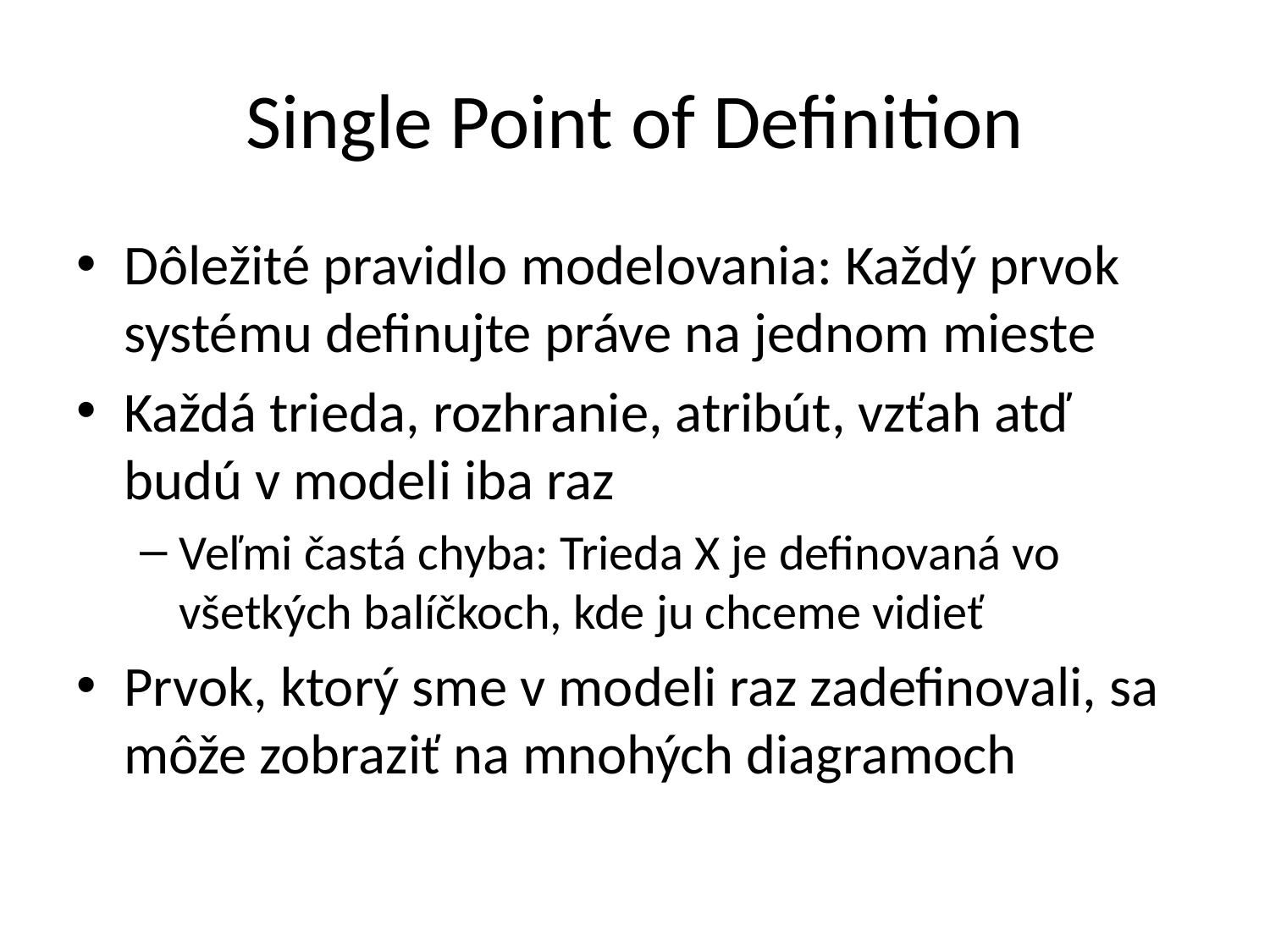

# Single Point of Definition
Dôležité pravidlo modelovania: Každý prvok systému definujte práve na jednom mieste
Každá trieda, rozhranie, atribút, vzťah atď budú v modeli iba raz
Veľmi častá chyba: Trieda X je definovaná vo všetkých balíčkoch, kde ju chceme vidieť
Prvok, ktorý sme v modeli raz zadefinovali, sa môže zobraziť na mnohých diagramoch